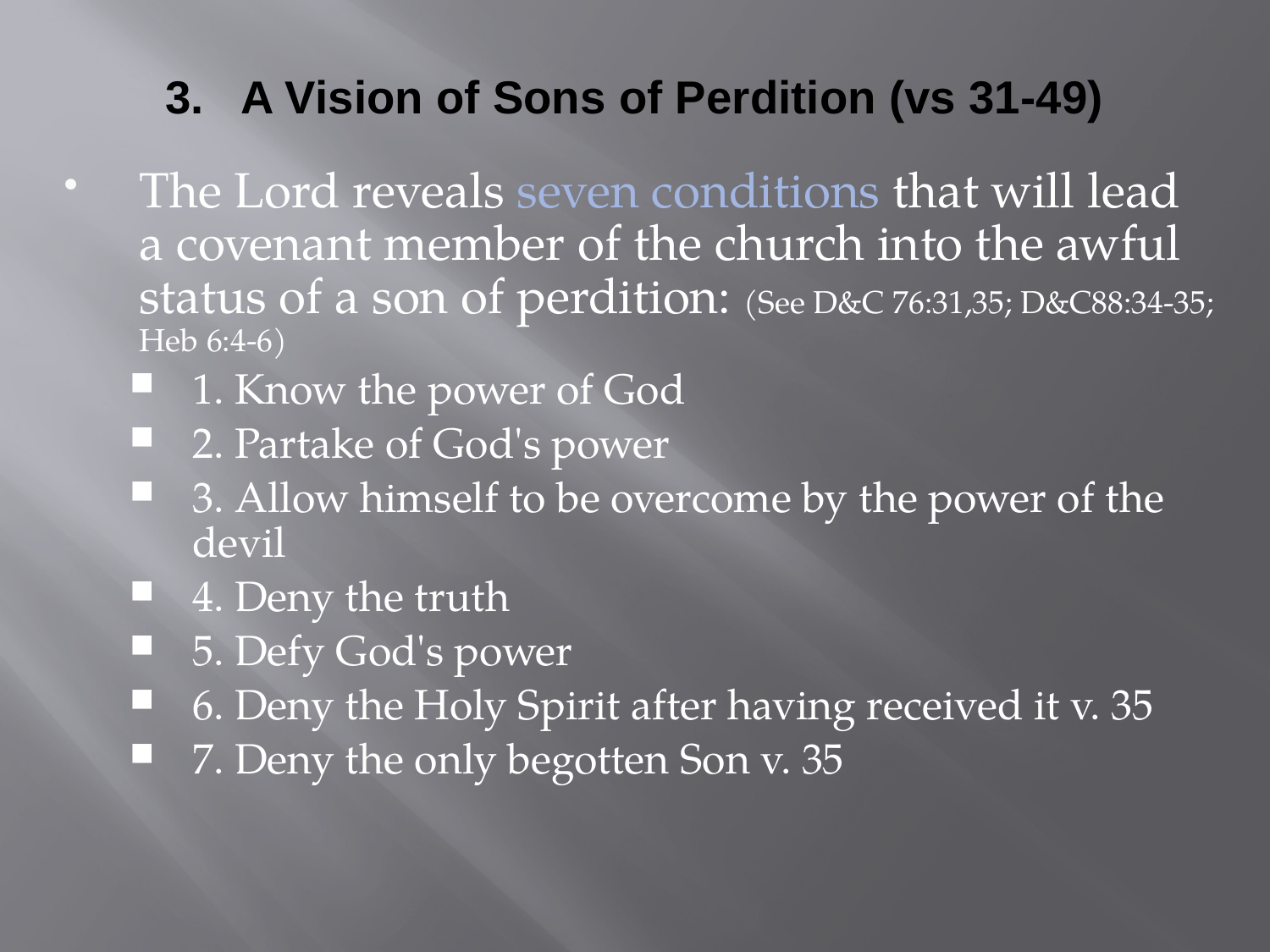

# 3.   A Vision of Sons of Perdition (vs 31-49)
The Lord reveals seven conditions that will lead a covenant member of the church into the awful status of a son of perdition: (See D&C 76:31,35; D&C88:34-35; Heb 6:4-6)
1. Know the power of God
2. Partake of God's power
3. Allow himself to be overcome by the power of the devil
4. Deny the truth
5. Defy God's power
6. Deny the Holy Spirit after having received it v. 35
7. Deny the only begotten Son v. 35